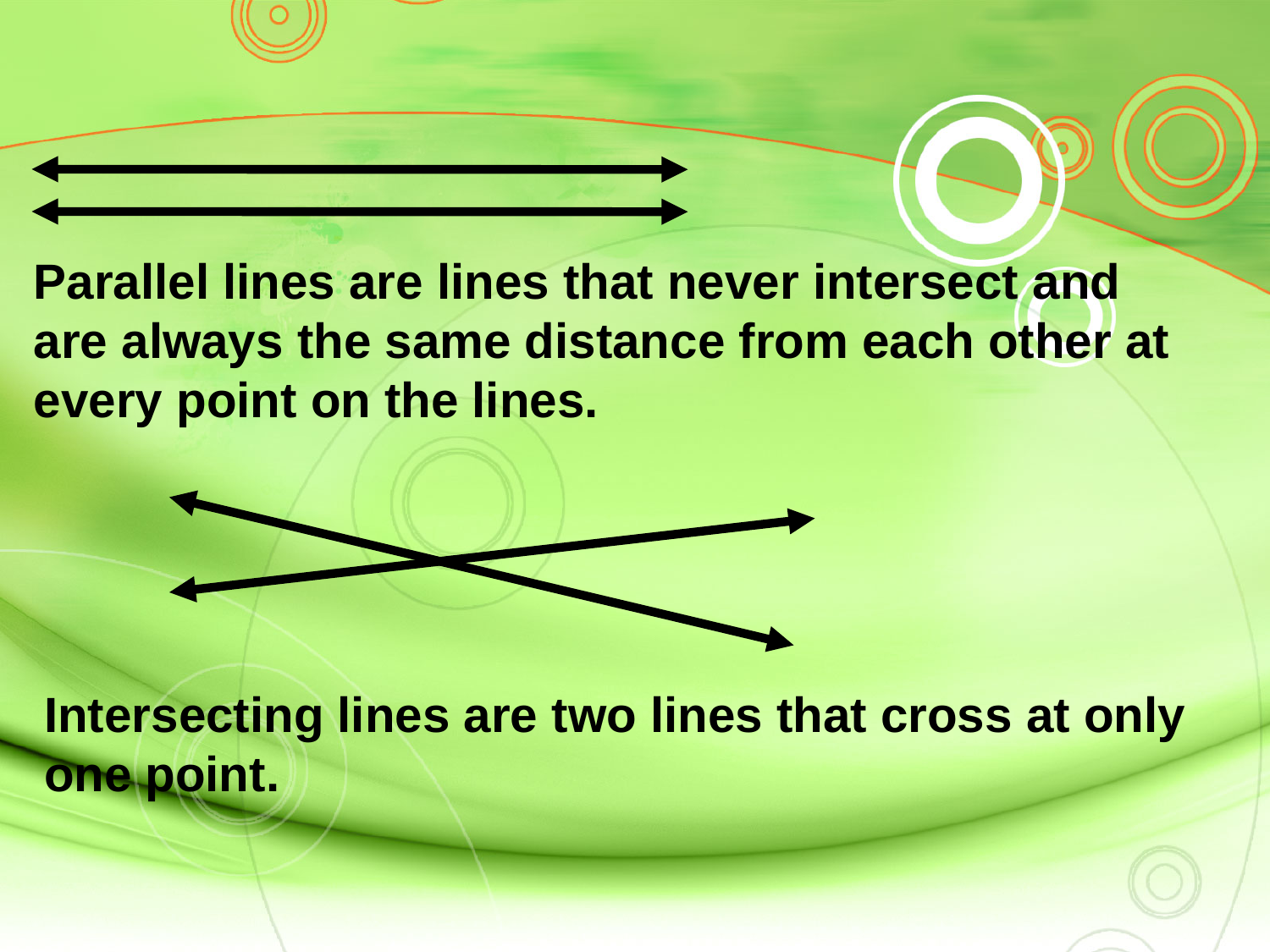

Parallel lines are lines that never intersect and are always the same distance from each other at every point on the lines.
Intersecting lines are two lines that cross at only one point.